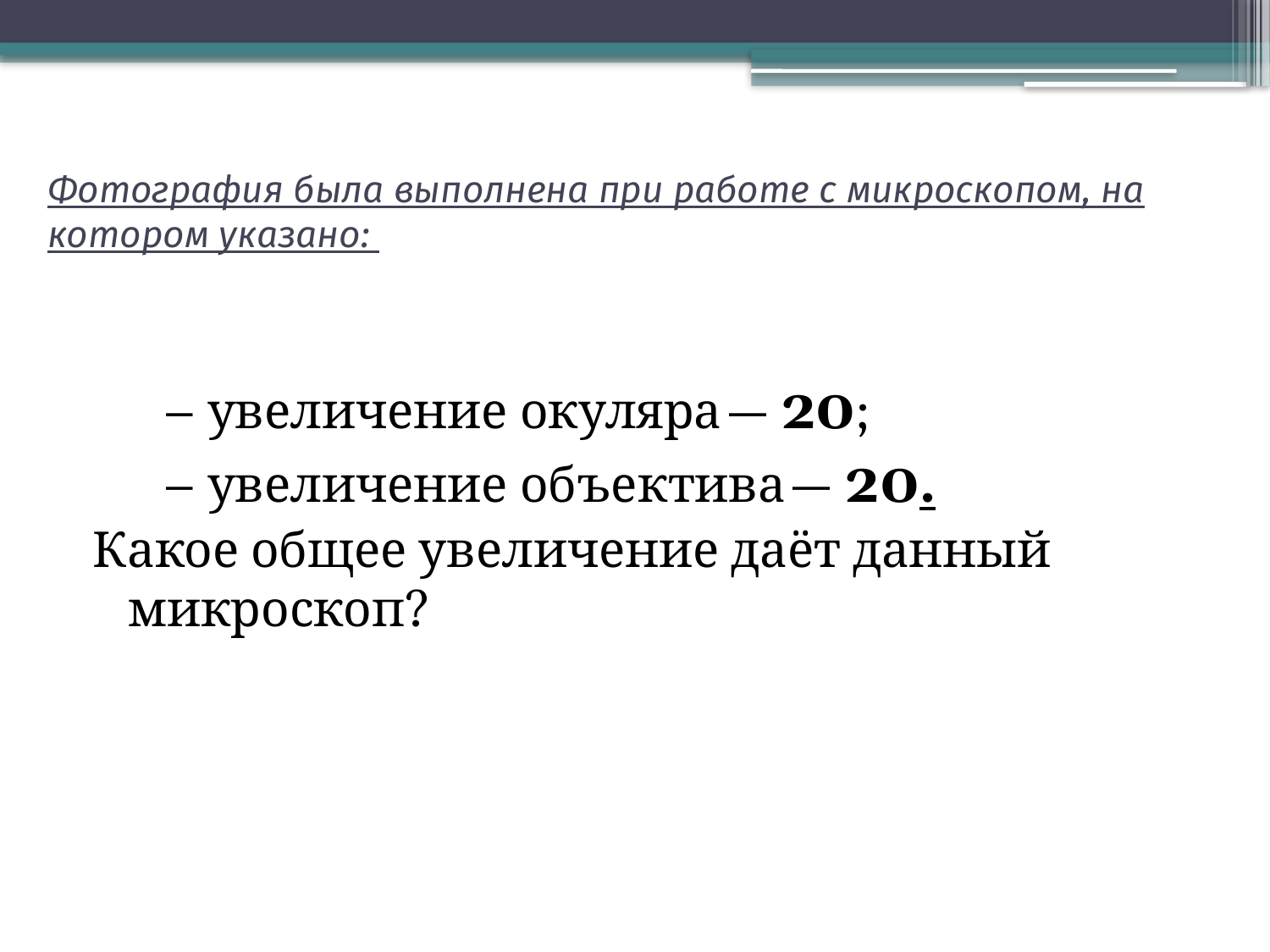

# Фотография была выполнена при работе с микроскопом, на котором указано:
      – увеличение окуляра  — 20;
      – увеличение объектива  — 20.
Какое общее увеличение даёт данный микроскоп?